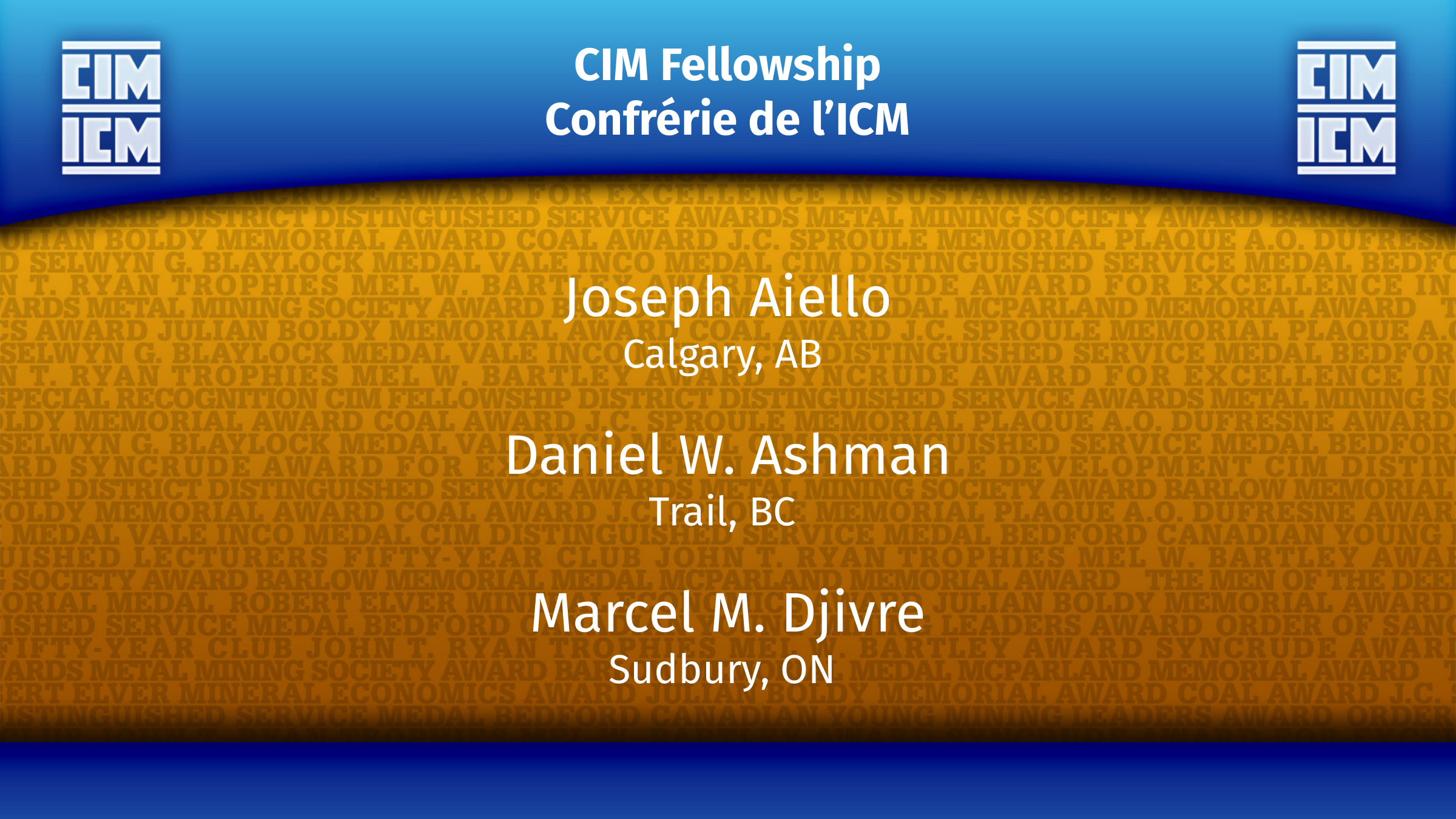

CIM Fellowship
Confrérie de l’ICM
Joseph Aiello
Calgary, AB

Daniel W. Ashman
Trail, BC

Marcel M. Djivre
Sudbury, ON